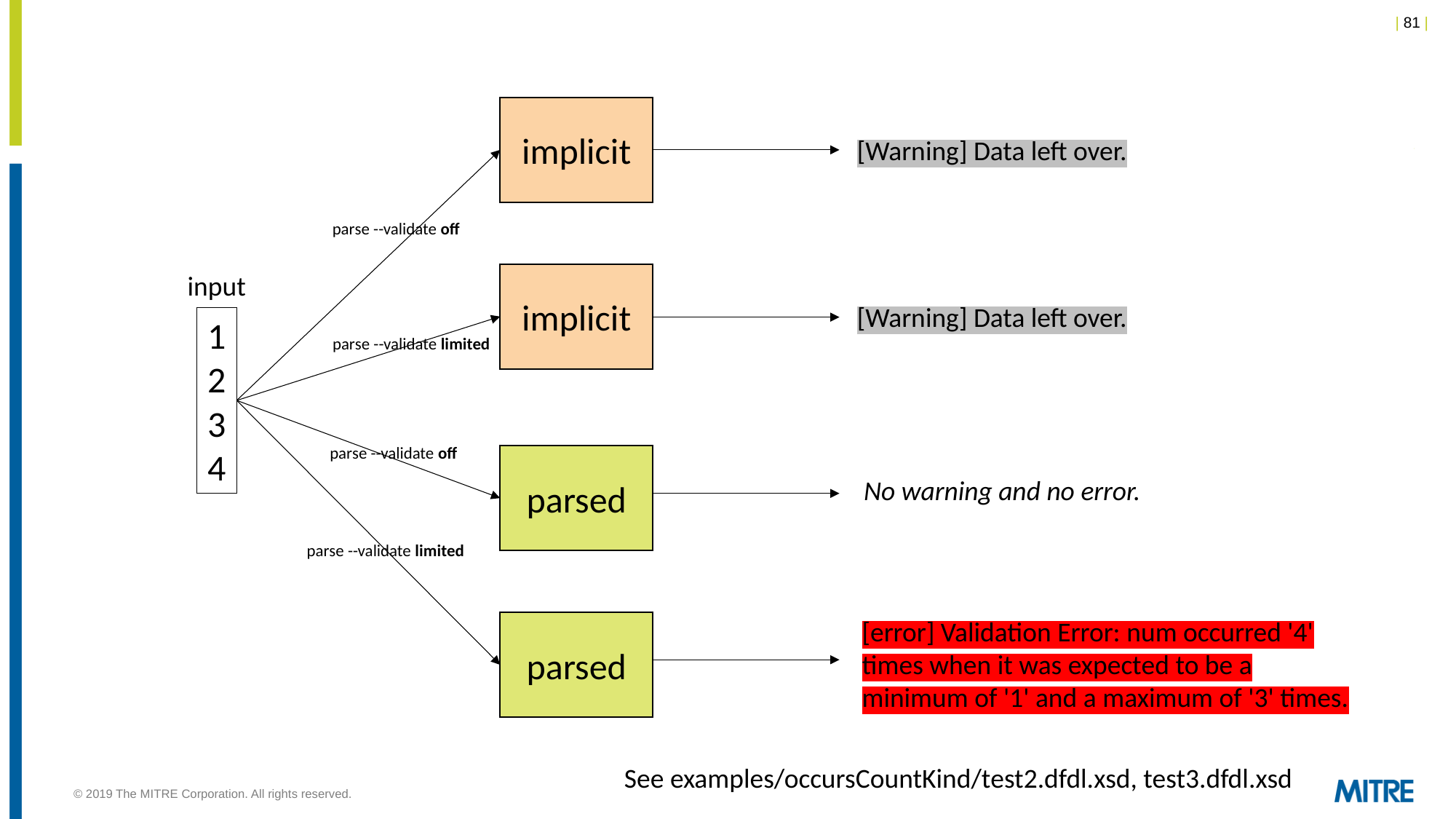

implicit
[Warning] Data left over.
parse --validate off
input
implicit
[Warning] Data left over.
1
2
3
4
parse --validate limited
parse --validate off
parsed
No warning and no error.
parse --validate limited
[error] Validation Error: num occurred '4' times when it was expected to be a minimum of '1' and a maximum of '3' times.
parsed
See examples/occursCountKind/test2.dfdl.xsd, test3.dfdl.xsd
© 2019 The MITRE Corporation. All rights reserved.